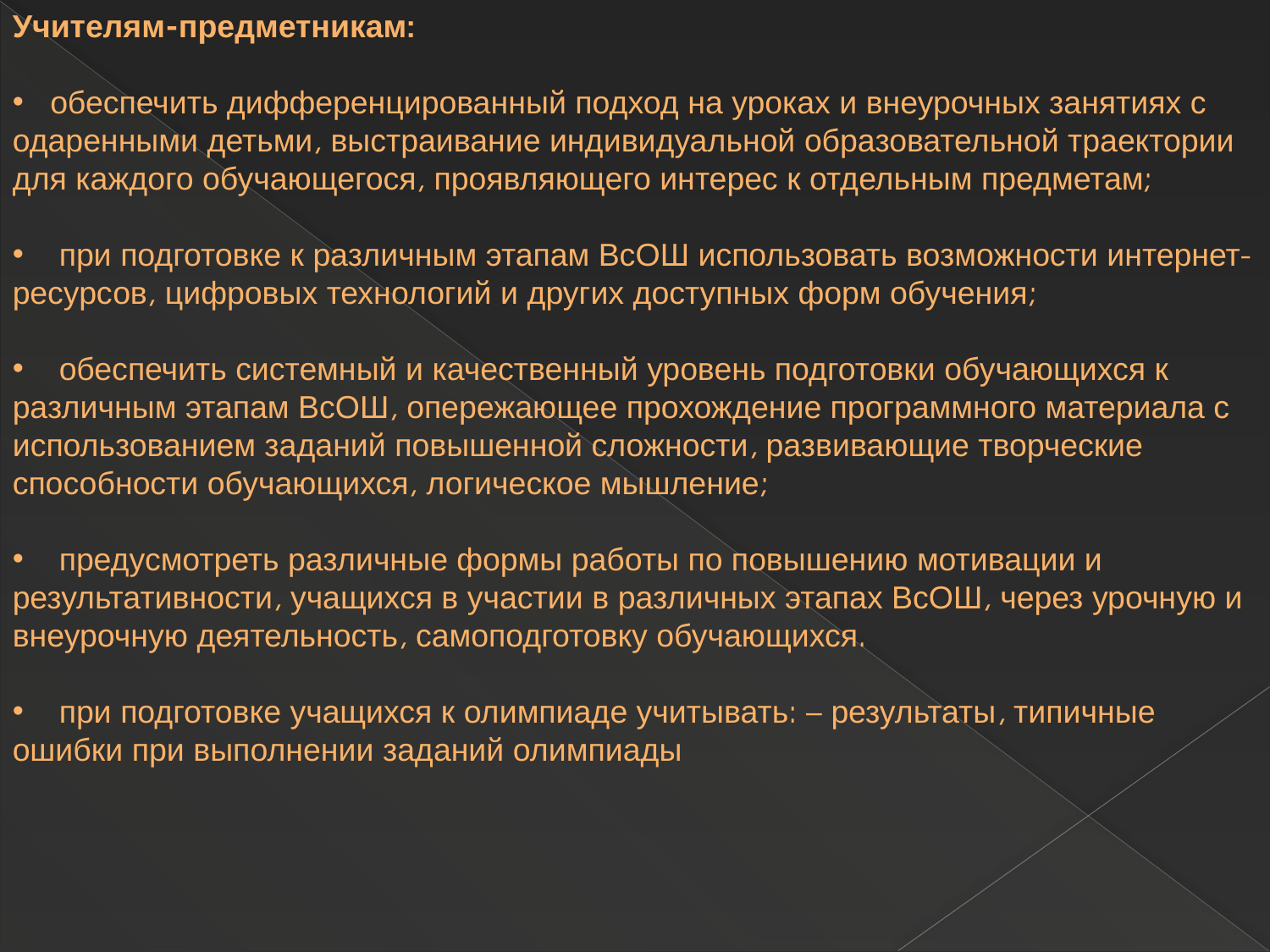

Учителям-предметникам:

   обеспечить дифференцированный подход на уроках и внеурочных занятиях с одаренными детьми, выстраивание индивидуальной образовательной траектории для каждого обучающегося, проявляющего интерес к отдельным предметам;

    при подготовке к различным этапам ВсОШ использовать возможности интернет- ресурсов, цифровых технологий и других доступных форм обучения;

    обеспечить системный и качественный уровень подготовки обучающихся к различным этапам ВсОШ, опережающее прохождение программного материала с использованием заданий повышенной сложности, развивающие творческие способности обучающихся, логическое мышление;

    предусмотреть различные формы работы по повышению мотивации и результативности, учащихся в участии в различных этапах ВсОШ, через урочную и внеурочную деятельность, самоподготовку обучающихся.

    при подготовке учащихся к олимпиаде учитывать: – результаты, типичные ошибки при выполнении заданий олимпиады